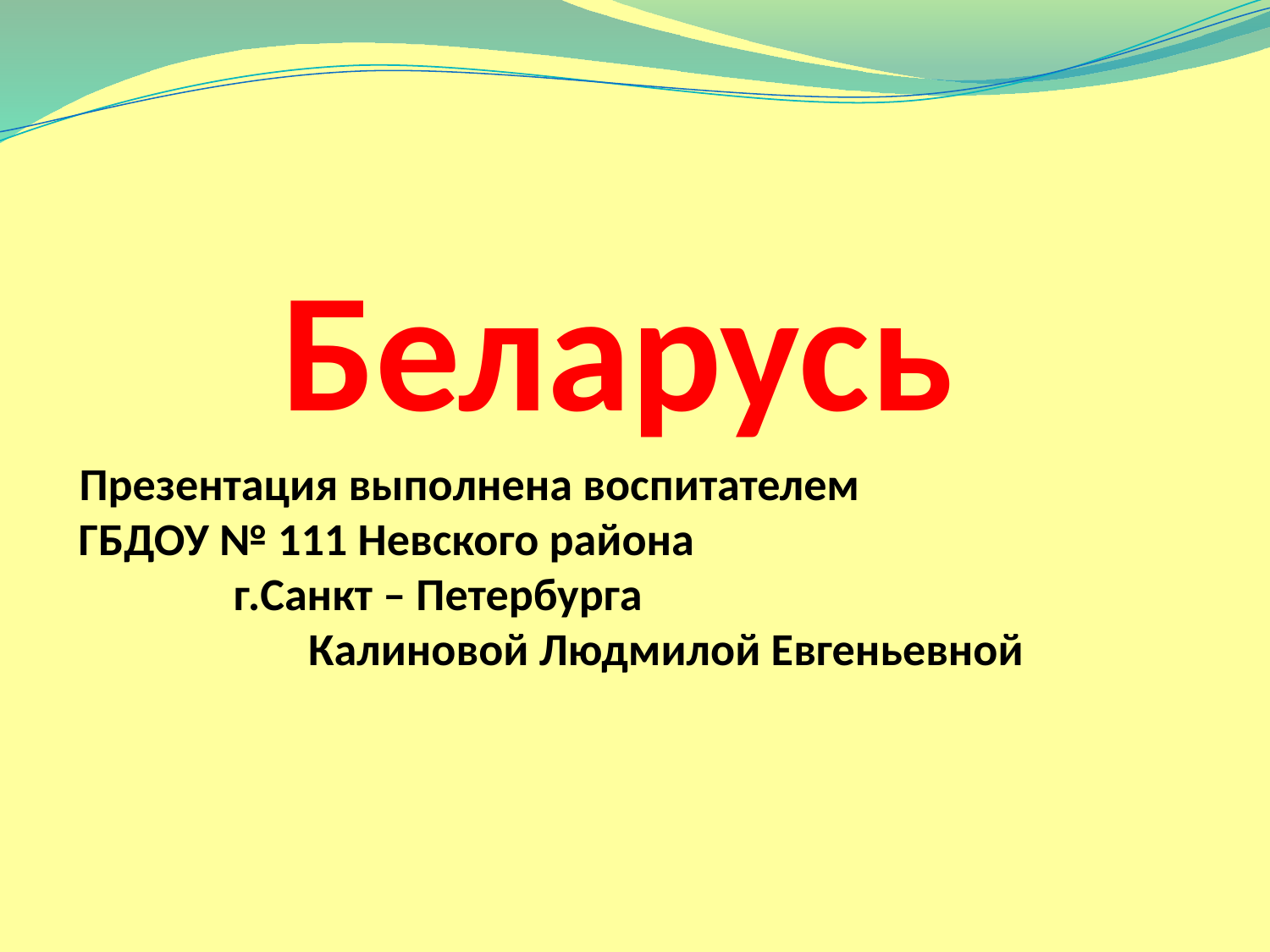

# Беларусь
Презентация выполнена воспитателем                             ГБДОУ № 111 Невского района                                                            г.Санкт – Петербурга                                                              Калиновой Людмилой Евгеньевной